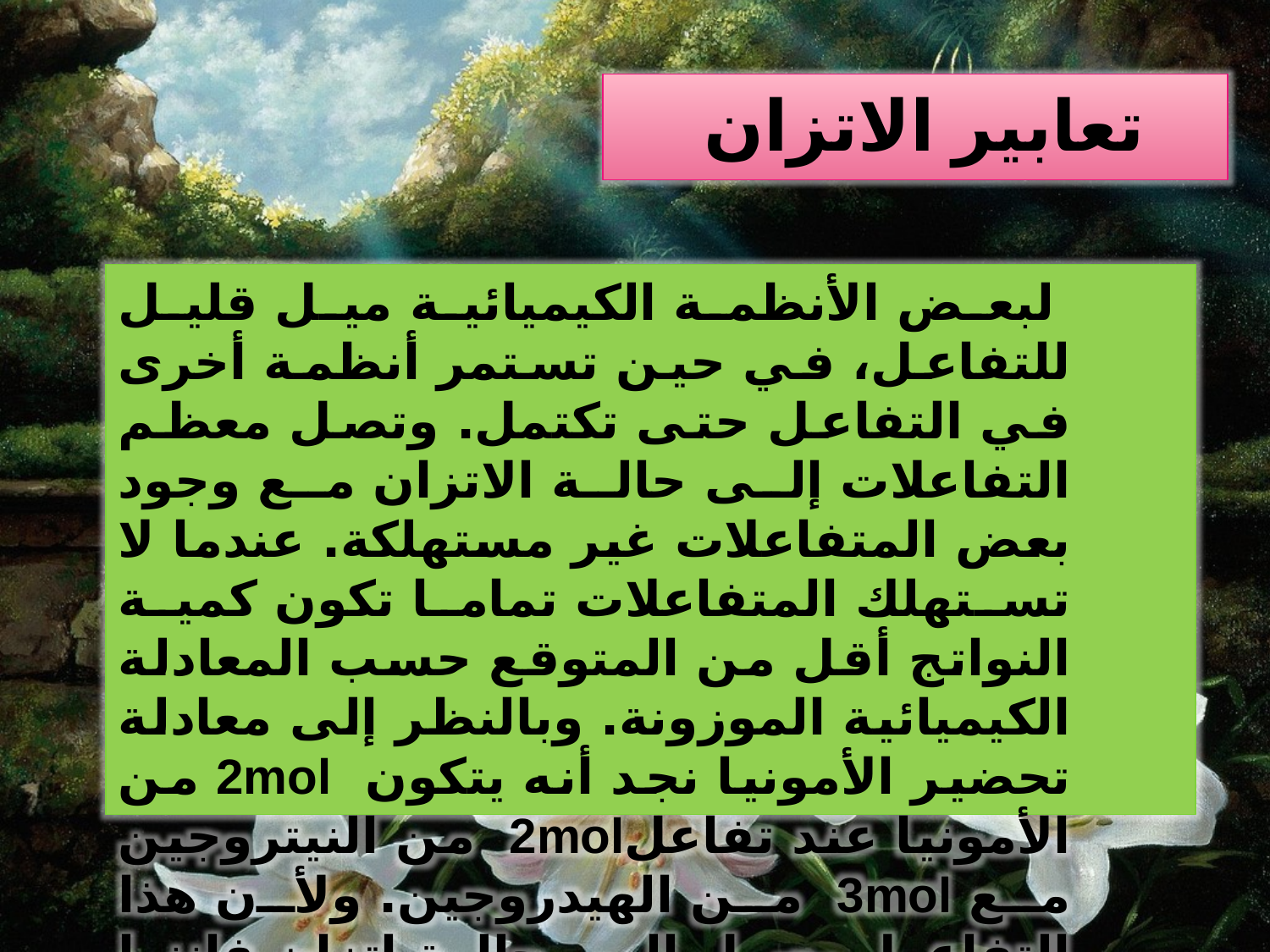

تعابير الاتزان
       لبعض الأنظمة الكيميائية ميل قليل للتفاعل، في حين تستمر أنظمة أخرى في التفاعل حتى تكتمل. وتصل معظم التفاعلات إلى حالة الاتزان مع وجود بعض المتفاعلات غير مستهلكة. عندما لا تستهلك المتفاعلات تماما تكون كمية النواتج أقل من المتوقع حسب المعادلة الكيميائية الموزونة. وبالنظر إلى معادلة تحضير الأمونيا نجد أنه يتكون  2mol من الأمونيا عند تفاعل2mol  من النيتروجين مع 3mol  من الهيدروجين. ولأن هذا التفاعل يصل إلى حالة اتزان فإننا نحصل على أقل من 2mol  من الأمونيا.